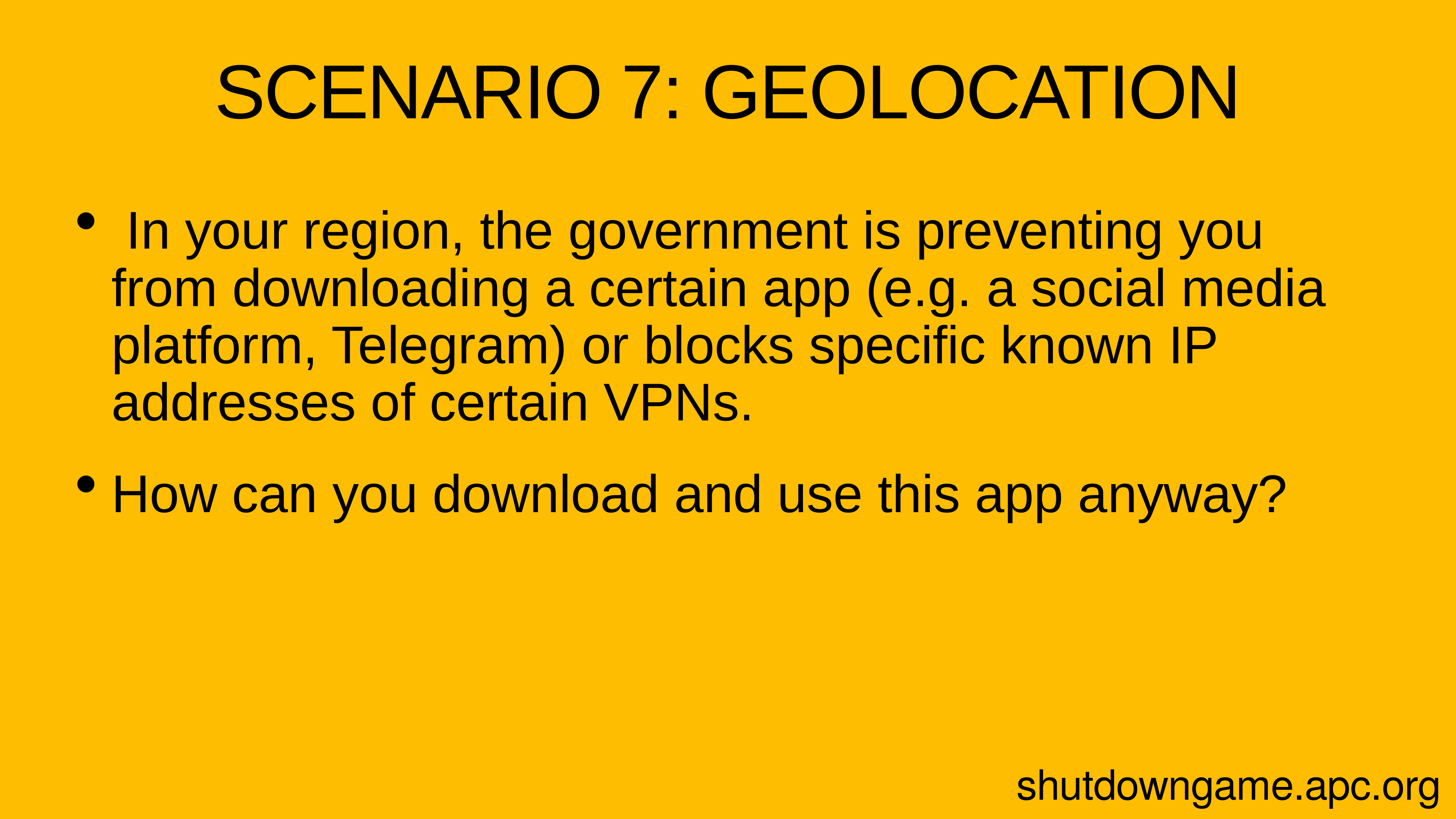

# Scenario 7: GEOLOCATION
 In your region, the government is preventing you from downloading a certain app (e.g. a social media platform, Telegram) or blocks specific known IP addresses of certain VPNs.
How can you download and use this app anyway?
shutdowngame.apc.org